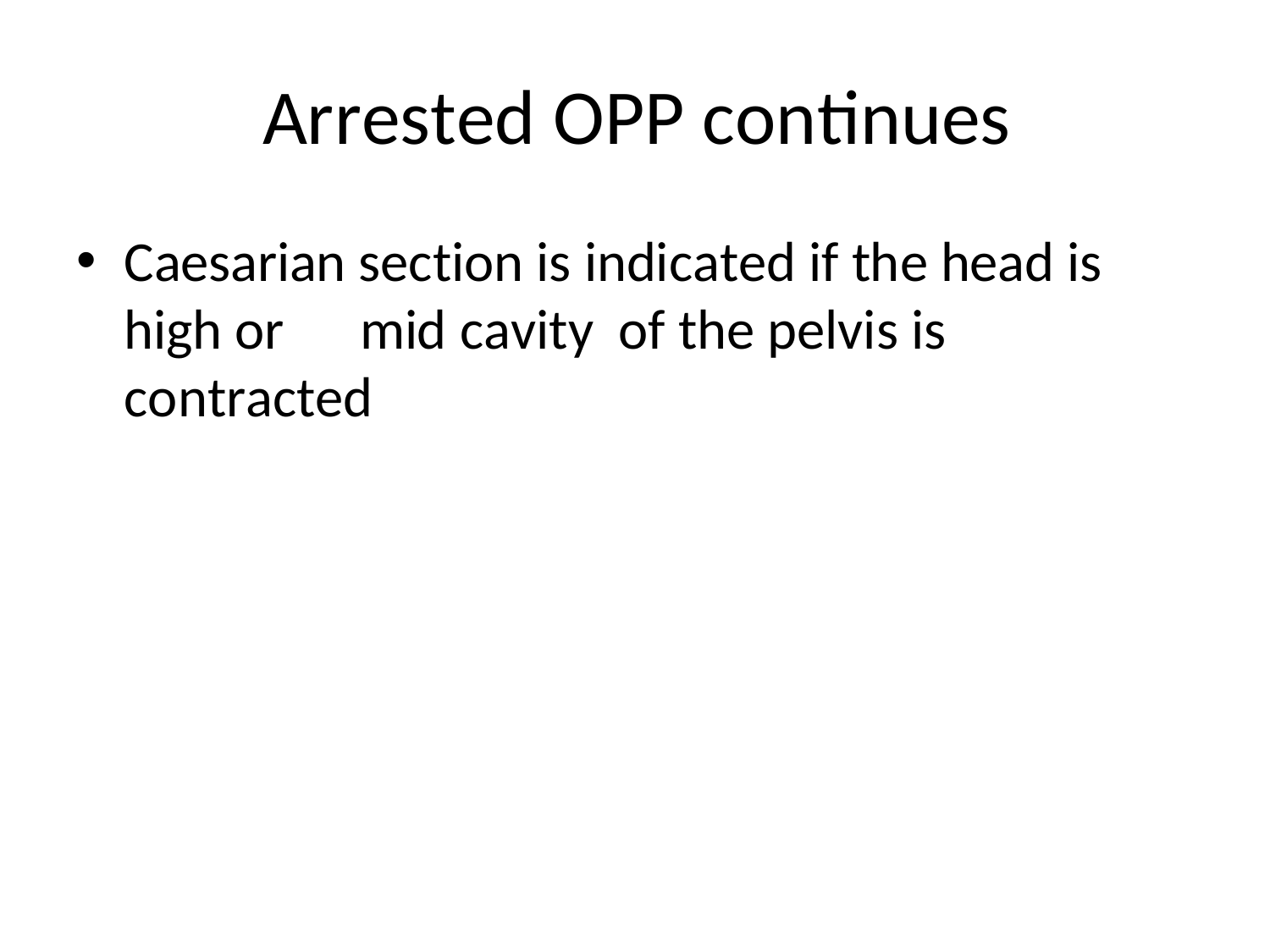

# Arrested OPP continues
Caesarian section is indicated if the head is
high or	mid cavity	of the pelvis is contracted